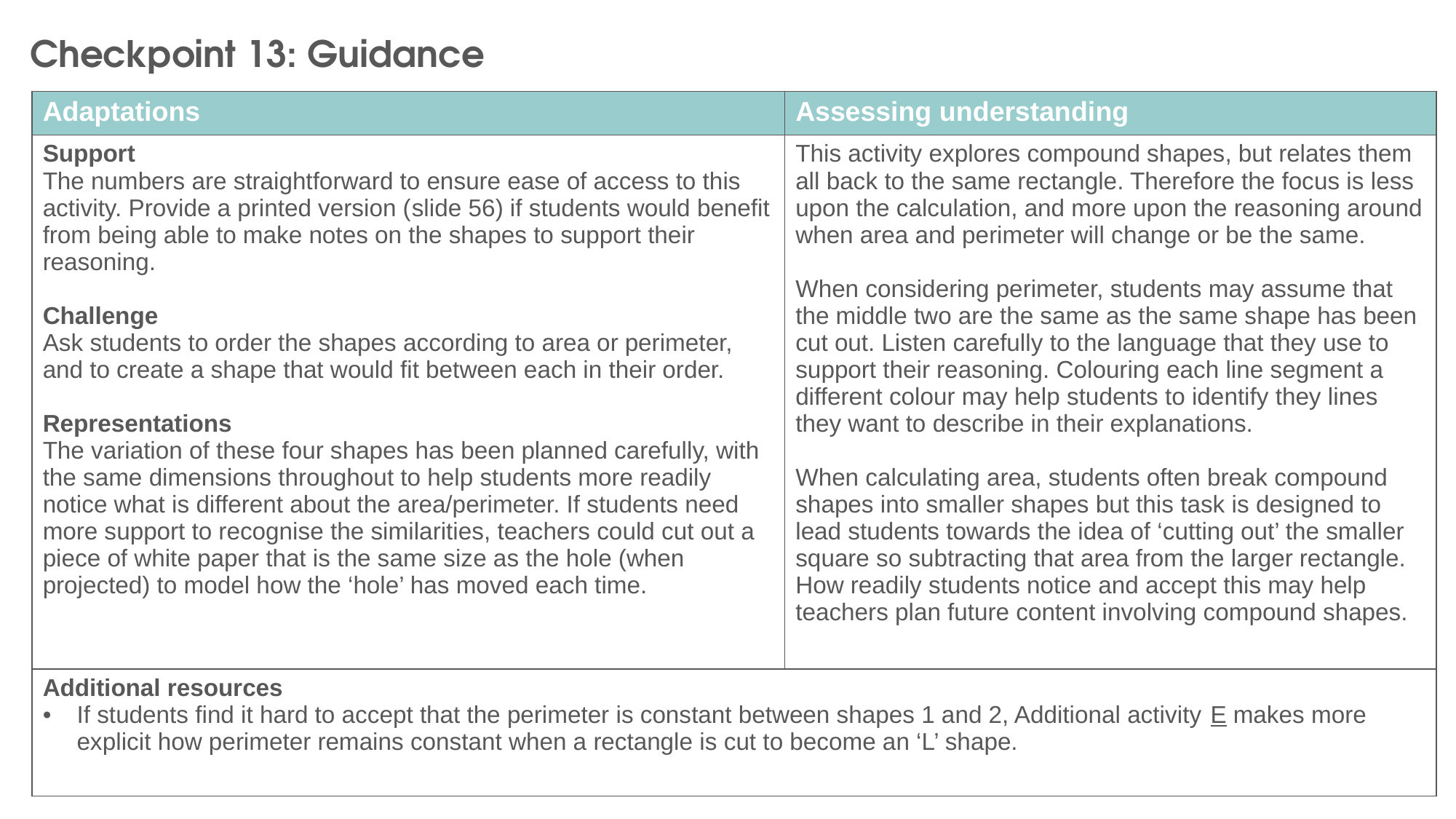

Checkpoint 13: Guidance
| Adaptations | Assessing understanding |
| --- | --- |
| Support The numbers are straightforward to ensure ease of access to this activity. Provide a printed version (slide 56) if students would benefit from being able to make notes on the shapes to support their reasoning. Challenge Ask students to order the shapes according to area or perimeter, and to create a shape that would fit between each in their order. Representations The variation of these four shapes has been planned carefully, with the same dimensions throughout to help students more readily notice what is different about the area/perimeter. If students need more support to recognise the similarities, teachers could cut out a piece of white paper that is the same size as the hole (when projected) to model how the ‘hole’ has moved each time. | This activity explores compound shapes, but relates them all back to the same rectangle. Therefore the focus is less upon the calculation, and more upon the reasoning around when area and perimeter will change or be the same. When considering perimeter, students may assume that the middle two are the same as the same shape has been cut out. Listen carefully to the language that they use to support their reasoning. Colouring each line segment a different colour may help students to identify they lines they want to describe in their explanations. When calculating area, students often break compound shapes into smaller shapes but this task is designed to lead students towards the idea of ‘cutting out’ the smaller square so subtracting that area from the larger rectangle. How readily students notice and accept this may help teachers plan future content involving compound shapes. |
| Additional resources If students find it hard to accept that the perimeter is constant between shapes 1 and 2, Additional activity E makes more explicit how perimeter remains constant when a rectangle is cut to become an ‘L’ shape. |  |